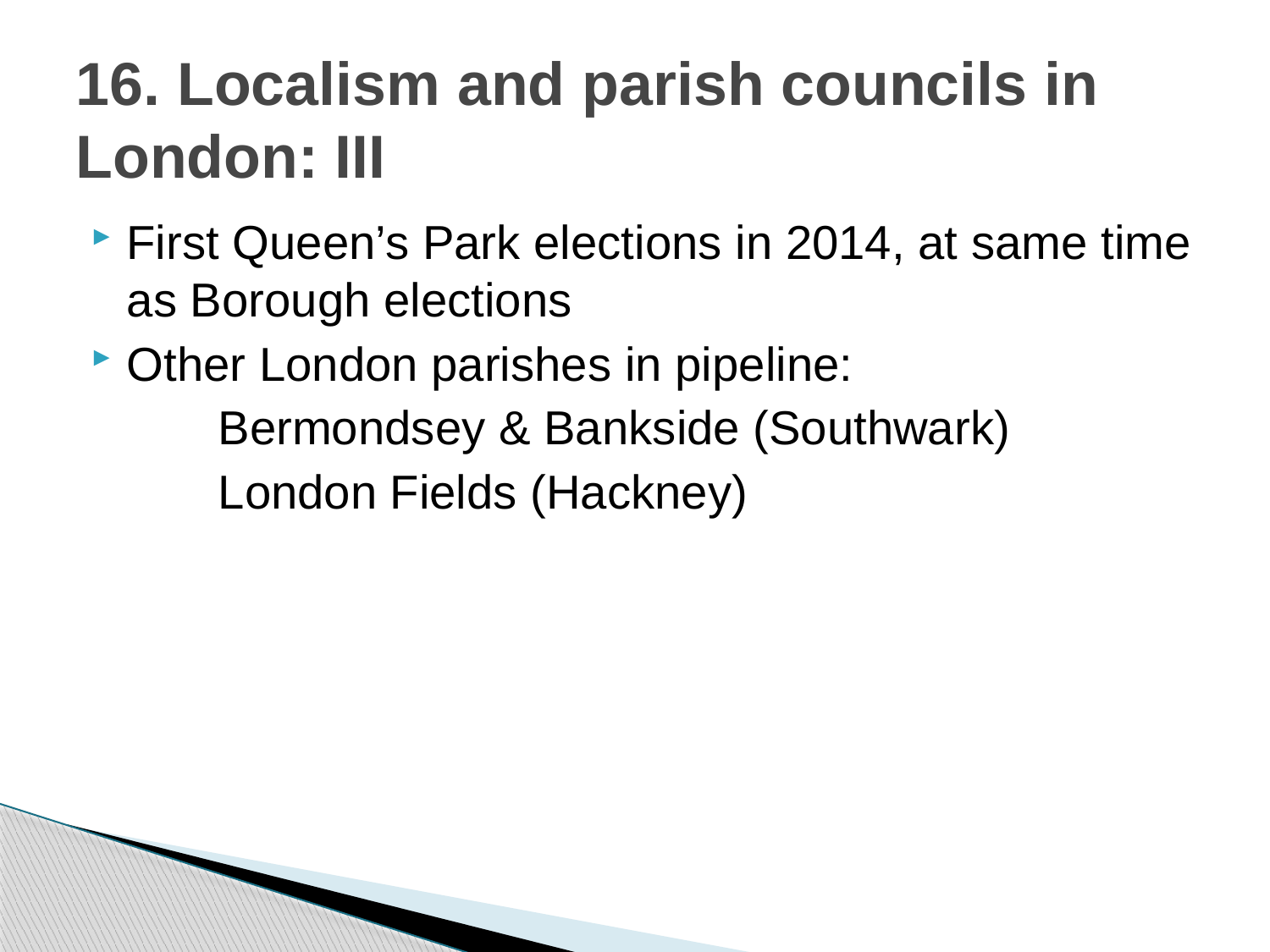

# 16. Localism and parish councils in London: III
First Queen’s Park elections in 2014, at same time as Borough elections
Other London parishes in pipeline:
	Bermondsey & Bankside (Southwark)
	London Fields (Hackney)